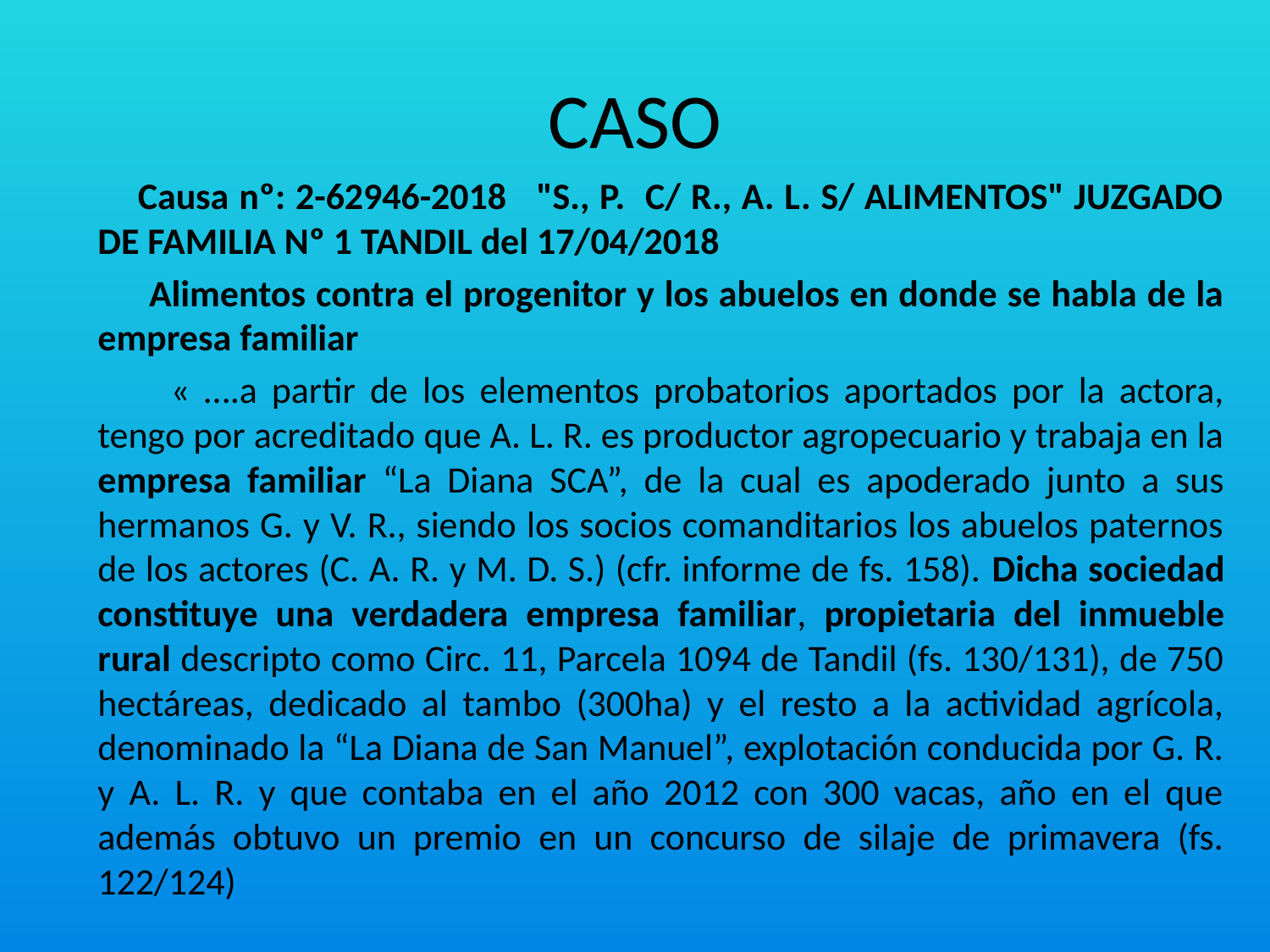

# CASO
    Causa nº: 2-62946-2018   "S., P.  C/ R., A. L. S/ ALIMENTOS" JUZGADO DE FAMILIA Nº 1 TANDIL del 17/04/2018
     Alimentos contra el progenitor y los abuelos en donde se habla de la empresa familiar
     « ….a partir de los elementos probatorios aportados por la actora, tengo por acreditado que A. L. R. es productor agropecuario y trabaja en la empresa familiar “La Diana SCA”, de la cual es apoderado junto a sus hermanos G. y V. R., siendo los socios comanditarios los abuelos paternos de los actores (C. A. R. y M. D. S.) (cfr. informe de fs. 158). Dicha sociedad constituye una verdadera empresa familiar, propietaria del inmueble rural descripto como Circ. 11, Parcela 1094 de Tandil (fs. 130/131), de 750 hectáreas, dedicado al tambo (300ha) y el resto a la actividad agrícola, denominado la “La Diana de San Manuel”, explotación conducida por G. R. y A. L. R. y que contaba en el año 2012 con 300 vacas, año en el que además obtuvo un premio en un concurso de silaje de primavera (fs. 122/124)